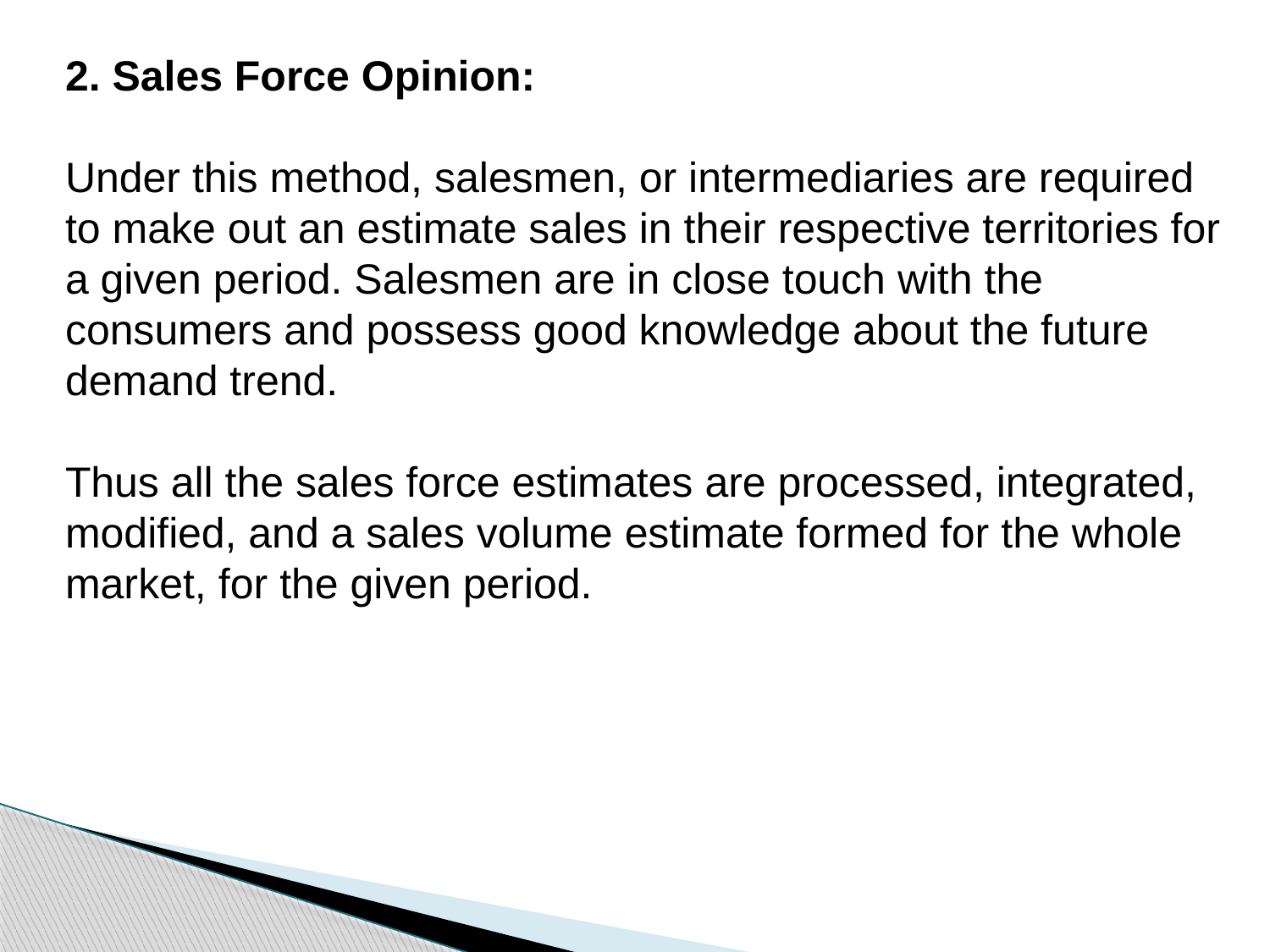

2. Sales Force Opinion:

Under this method, salesmen, or intermediaries are required to make out an estimate sales in their respective territories for a given period. Salesmen are in close touch with the consumers and possess good knowledge about the future demand trend.

Thus all the sales force estimates are processed, integrated, modified, and a sales volume estimate formed for the whole market, for the given period.